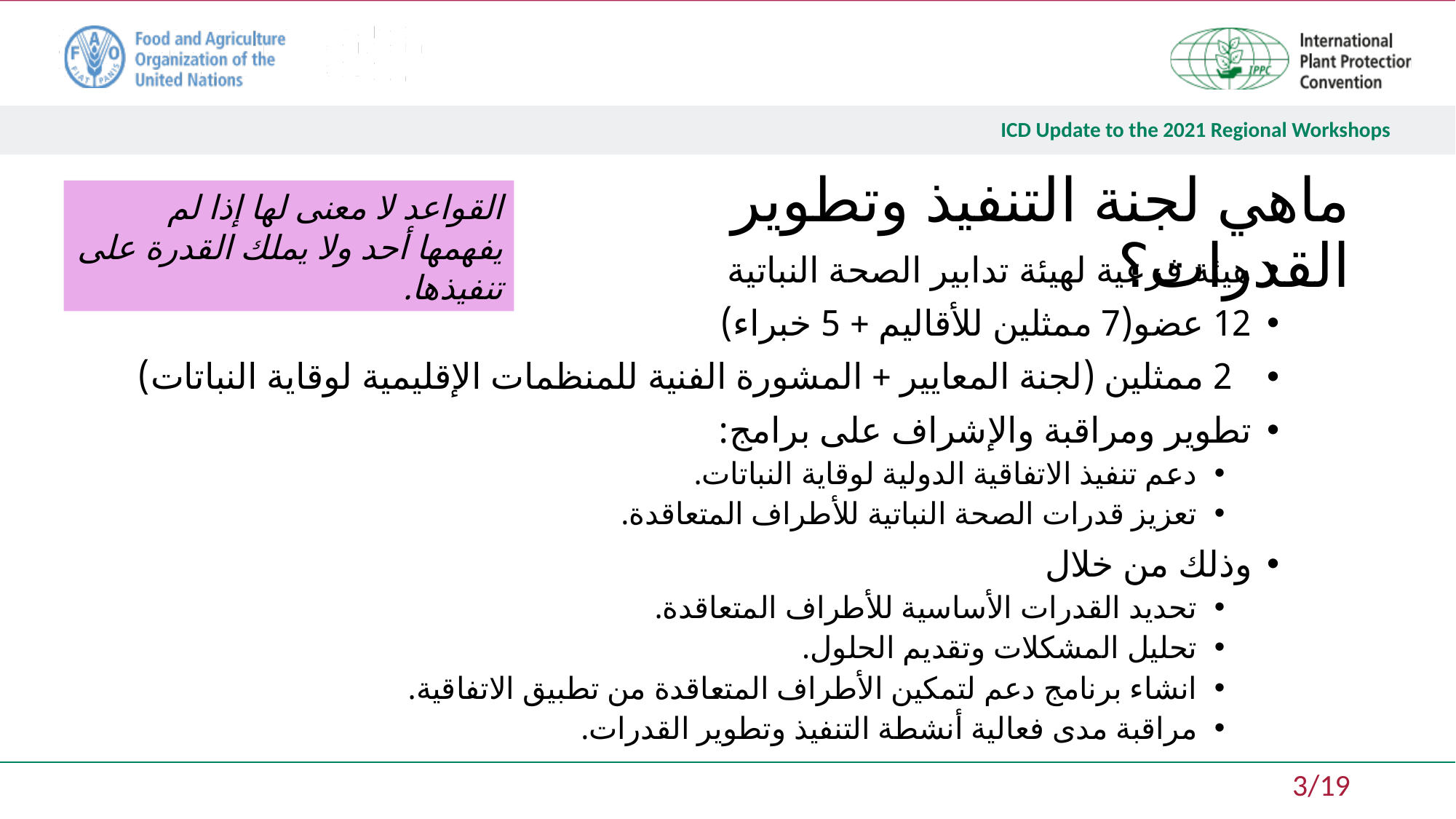

# ماهي لجنة التنفيذ وتطوير القدرات؟
القواعد لا معنى لها إذا لم يفهمها أحد ولا يملك القدرة على تنفيذها.
هيئة فرعية لهيئة تدابير الصحة النباتية
12 عضو(7 ممثلين للأقاليم + 5 خبراء)
2 ممثلين (لجنة المعايير + المشورة الفنية للمنظمات الإقليمية لوقاية النباتات)
تطوير ومراقبة والإشراف على برامج:
دعم تنفيذ الاتفاقية الدولية لوقاية النباتات.
تعزيز قدرات الصحة النباتية للأطراف المتعاقدة.
وذلك من خلال
تحديد القدرات الأساسية للأطراف المتعاقدة.
تحليل المشكلات وتقديم الحلول.
انشاء برنامج دعم لتمكين الأطراف المتعاقدة من تطبيق الاتفاقية.
مراقبة مدى فعالية أنشطة التنفيذ وتطوير القدرات.